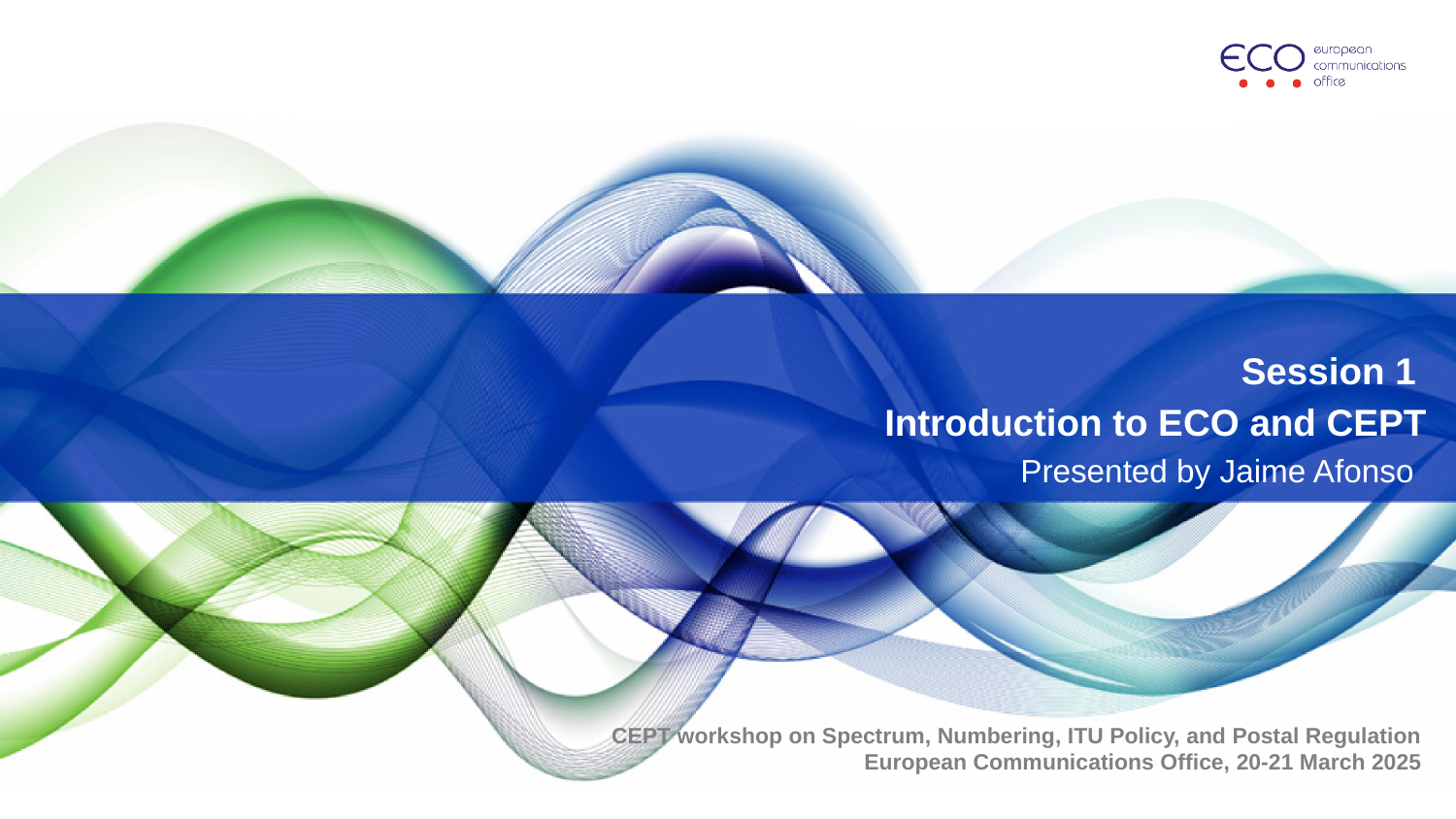

Session 1
Introduction to ECO and CEPT
Presented by Jaime Afonso
CEPT workshop on Spectrum, Numbering, ITU Policy, and Postal Regulation
European Communications Office, 20-21 March 2025